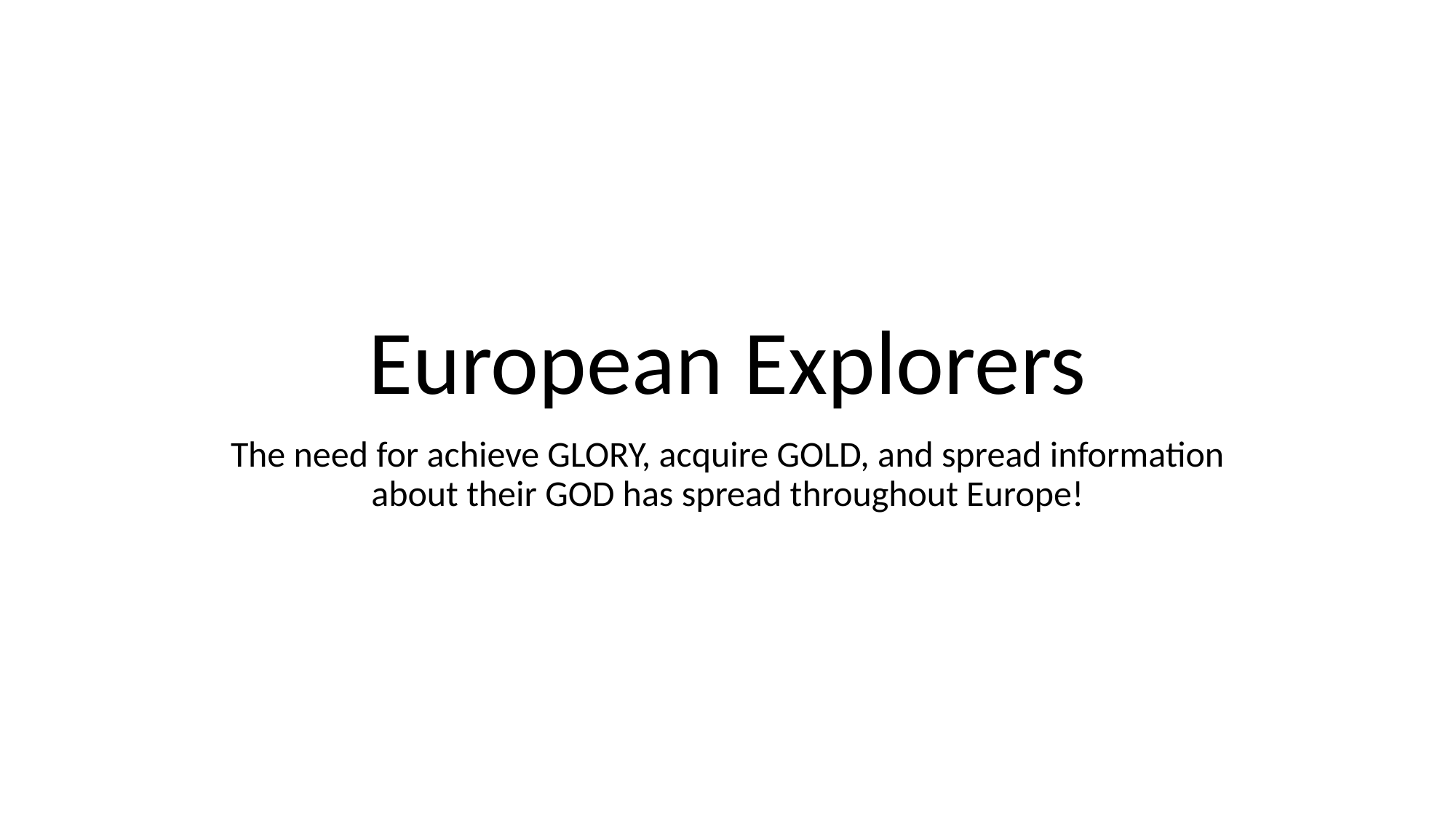

# European Explorers
The need for achieve GLORY, acquire GOLD, and spread information about their GOD has spread throughout Europe!